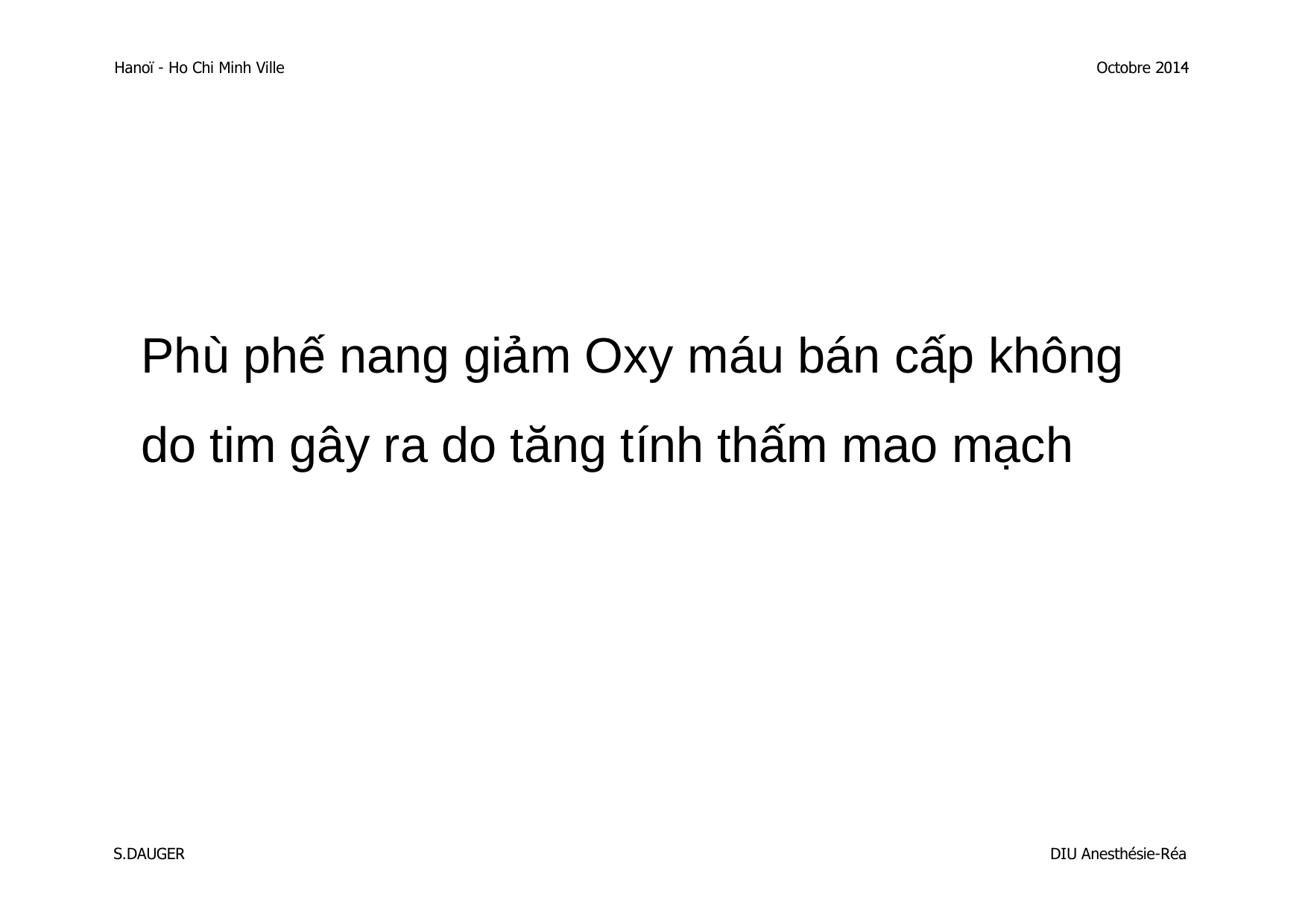

Hanoï - Ho Chi Minh Ville

Octobre 2014

Phù phế nang giảm Oxy máu bán cấp không do tim gây ra do tăng tính thấm mao mạch
S.DAUGER

DIU Anesthésie-Réa